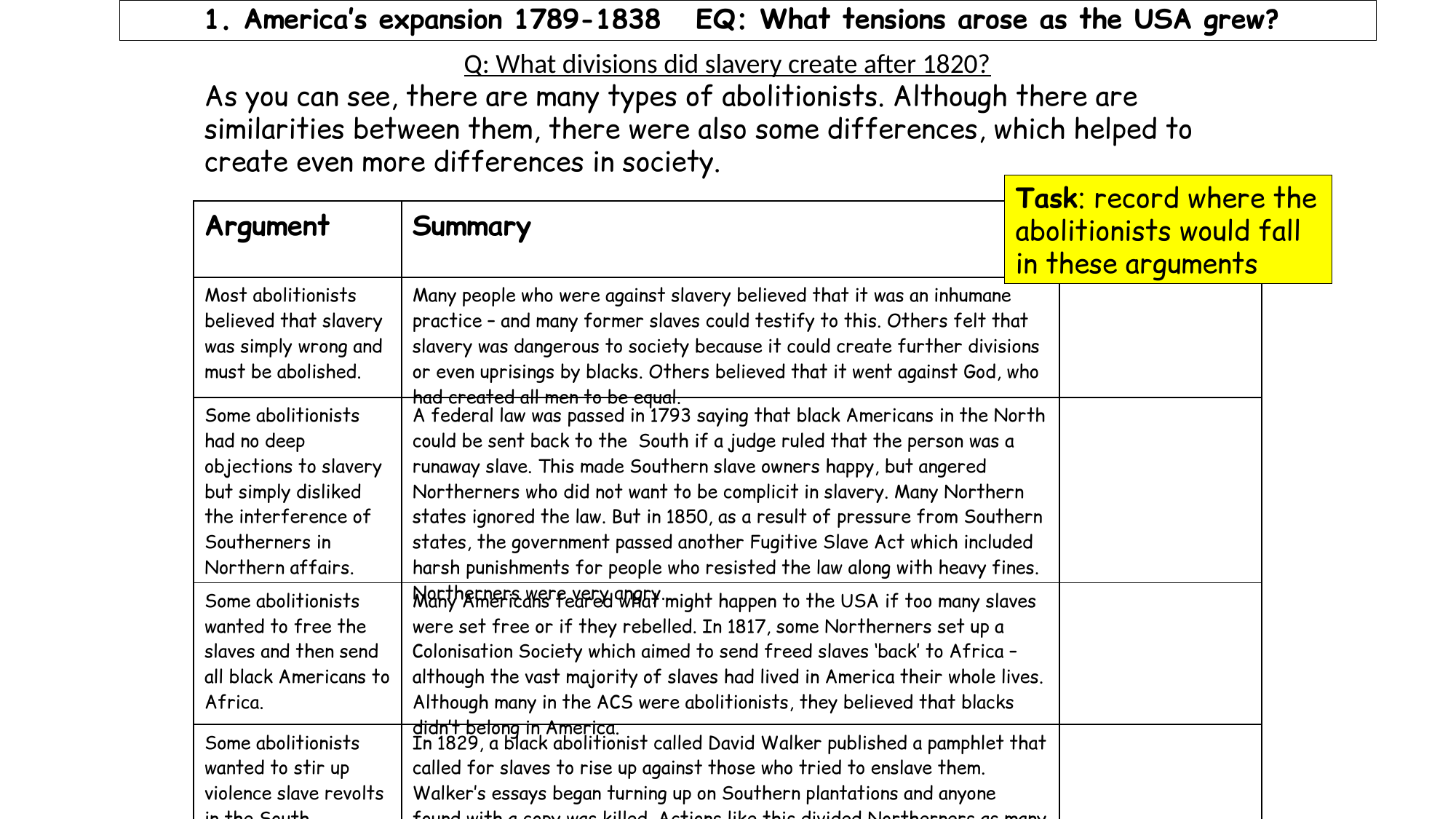

1. America’s expansion 1789-1838   EQ: What tensions arose as the USA grew?
Q: What divisions did slavery create after 1820?
As you can see, there are many types of abolitionists. Although there are similarities between them, there were also some differences, which helped to create even more differences in society.
Task: record where the abolitionists would fall in these arguments
| Argument | Summary | Matching cards |
| --- | --- | --- |
| Most abolitionists believed that slavery was simply wrong and must be abolished. | Many people who were against slavery believed that it was an inhumane practice – and many former slaves could testify to this. Others felt that slavery was dangerous to society because it could create further divisions or even uprisings by blacks. Others believed that it went against God, who had created all men to be equal. |  |
| Some abolitionists had no deep objections to slavery but simply disliked the interference of Southerners in Northern affairs. | A federal law was passed in 1793 saying that black Americans in the North could be sent back to the South if a judge ruled that the person was a runaway slave. This made Southern slave owners happy, but angered Northerners who did not want to be complicit in slavery. Many Northern states ignored the law. But in 1850, as a result of pressure from Southern states, the government passed another Fugitive Slave Act which included harsh punishments for people who resisted the law along with heavy fines. Northerners were very angry. |  |
| Some abolitionists wanted to free the slaves and then send all black Americans to Africa. | Many Americans feared what might happen to the USA if too many slaves were set free or if they rebelled. In 1817, some Northerners set up a Colonisation Society which aimed to send freed slaves ‘back’ to Africa – although the vast majority of slaves had lived in America their whole lives. Although many in the ACS were abolitionists, they believed that blacks didn’t belong in America. |  |
| Some abolitionists wanted to stir up violence slave revolts in the South. | In 1829, a black abolitionist called David Walker published a pamphlet that called for slaves to rise up against those who tried to enslave them. Walker’s essays began turning up on Southern plantations and anyone found with a copy was killed. Actions like this divided Northerners as many thought ideas like this were too extreme. |  |